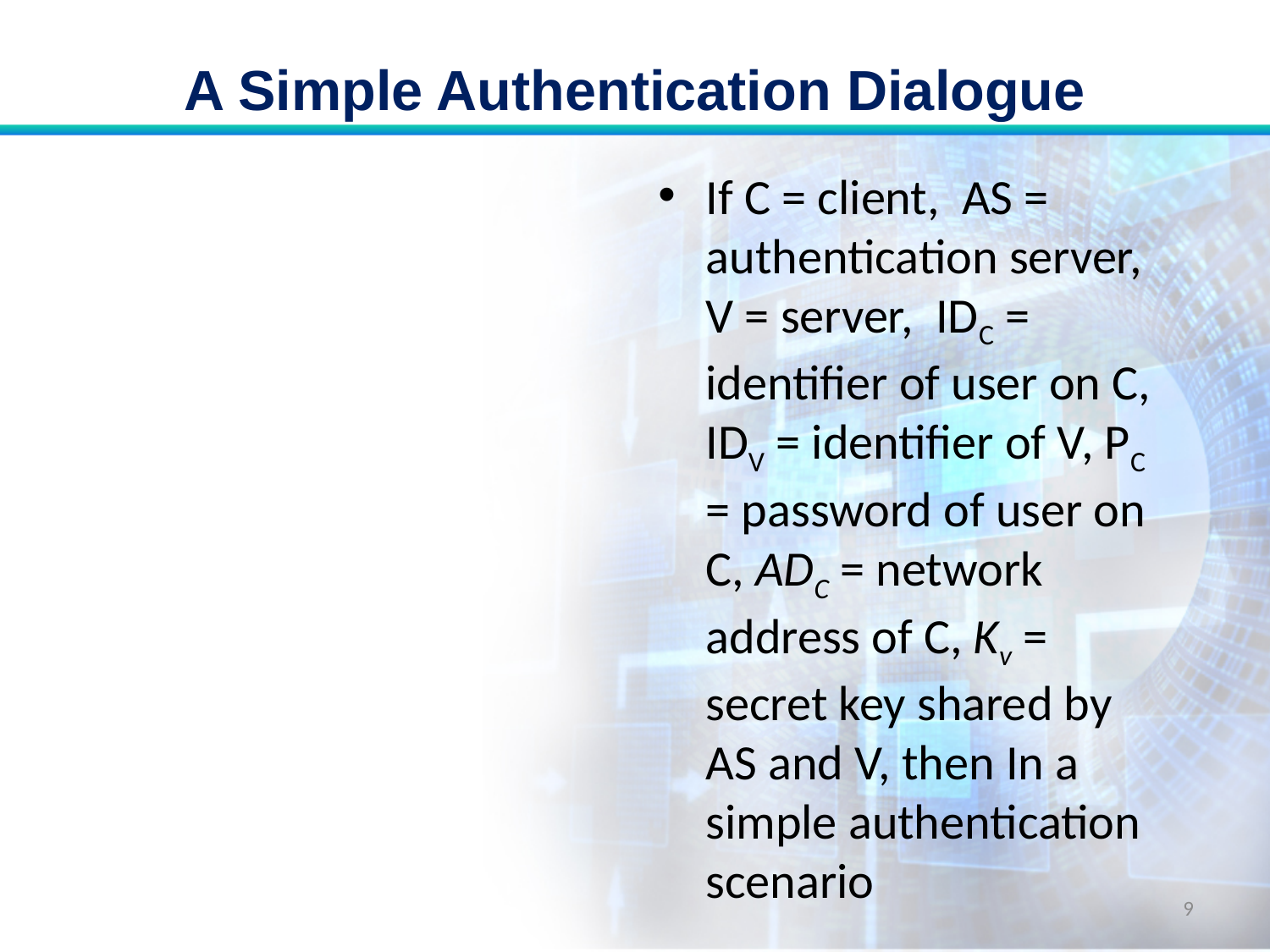

# A Simple Authentication Dialogue
If C = client,  AS = authentication server, V = server,  IDC = identifier of user on C, IDV = identifier of V, PC = password of user on C, ADC = network address of C, Kv = secret key shared by AS and V, then In a simple authentication scenario
9